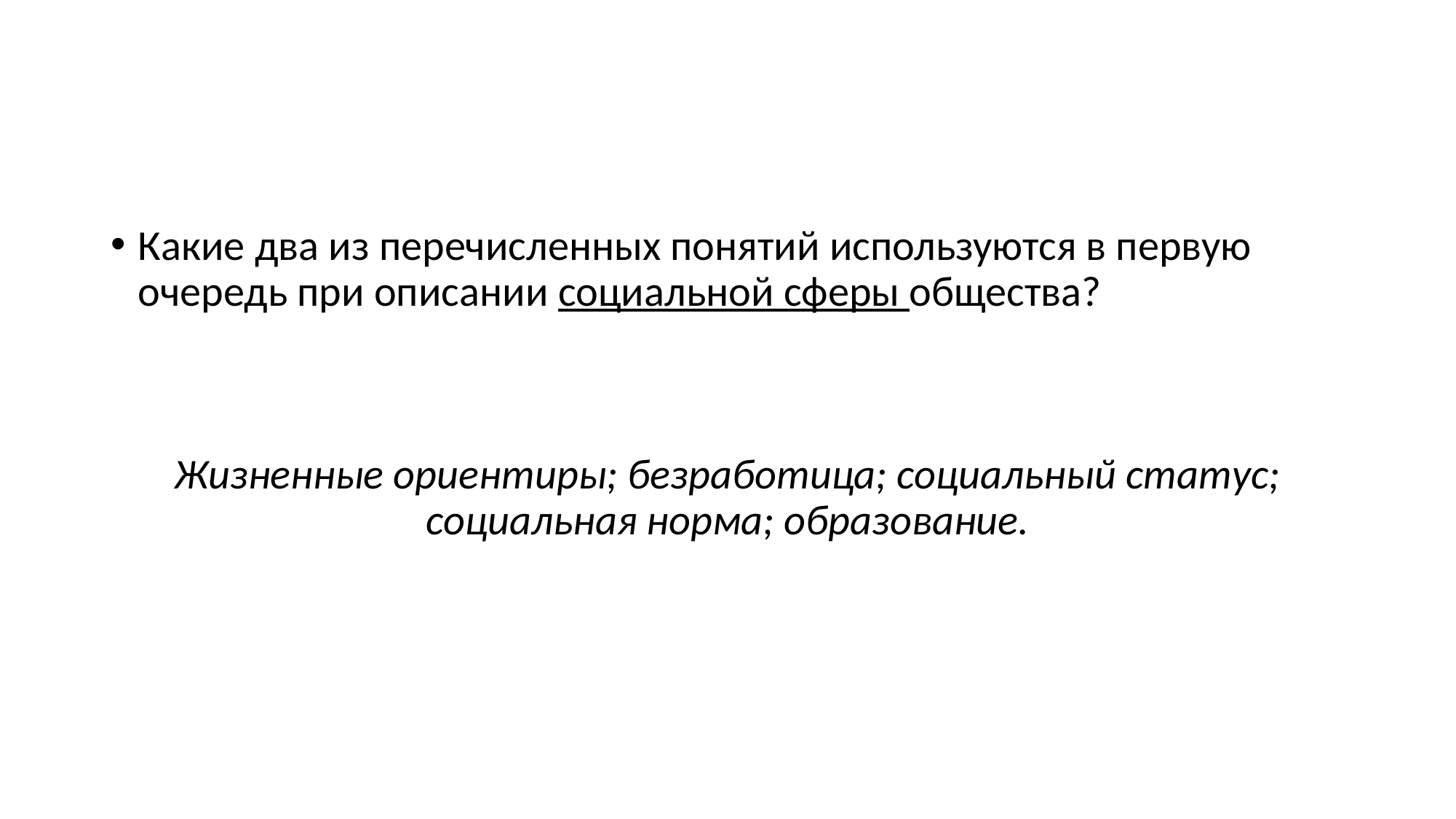

#
Какие два из перечисленных понятий используются в первую очередь при описании социальной сферы общества?

Жизненные ориентиры; безработица; социальный статус; социальная норма; образование.